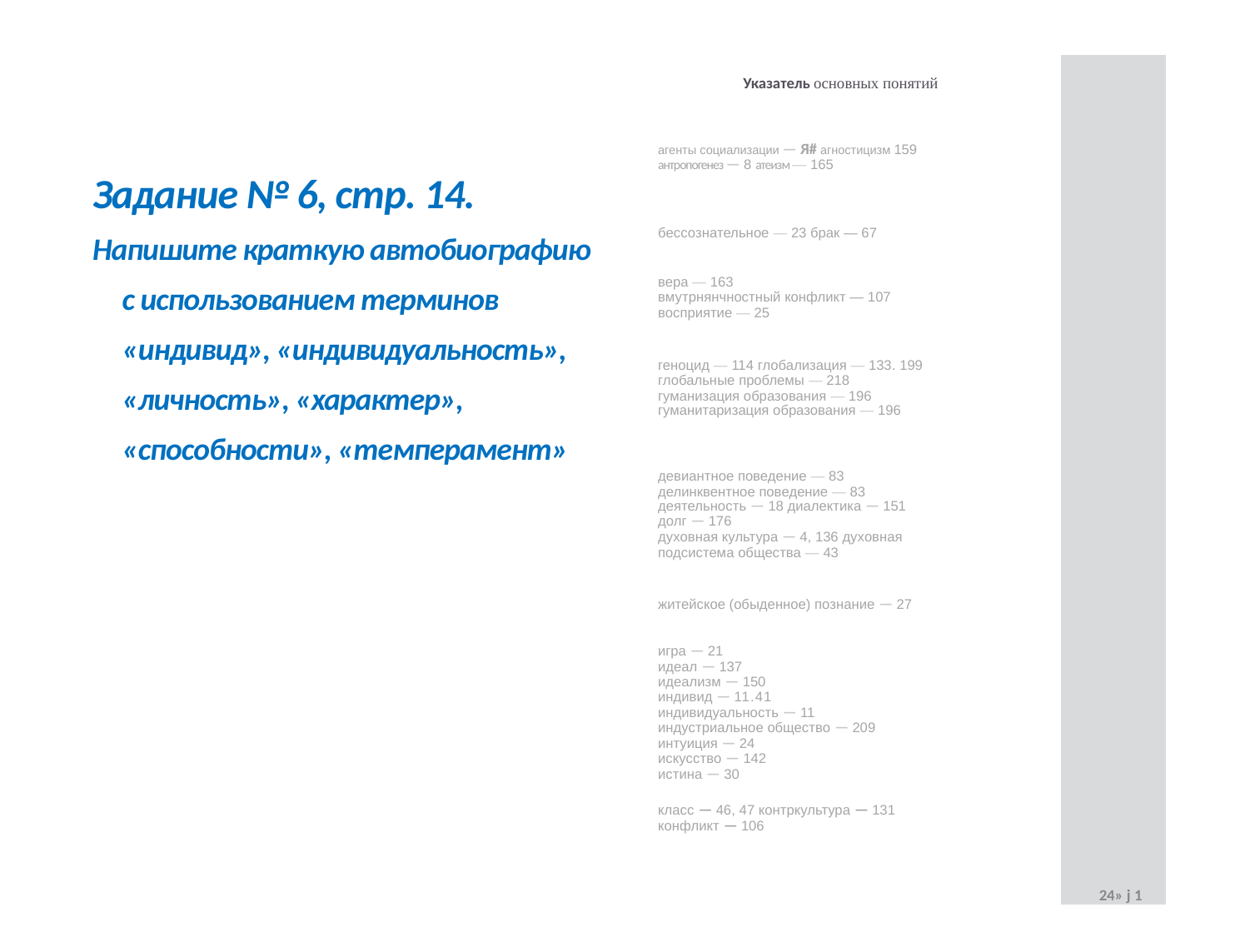

| Указатель основных понятий |  |
| --- | --- |
| агенты социализации — Я# агностицизм 159 антропогенез — 8 атеизм — 165 |  |
| бессознательное — 23 брак — 67 |  |
| вера — 163 вмутрнянчностный конфликт — 107 восприятие — 25 |  |
| геноцид — 114 глобализация — 133. 199 глобальные проблемы — 218 гуманизация образования — 196 гуманитаризация образования — 196 |  |
| девиантное поведение — 83 делинквентное поведение — 83 деятельность — 18 диалектика — 151 долг — 176 духовная культура — 4, 136 духовная подсистема общества — 43 |  |
| житейское (обыденное) познание — 27 |  |
| игра — 21 идеал — 137 идеализм — 150 индивид — 11.41 индивидуальность — 11 индустриальное общество — 209 интуиция — 24 искусство — 142 истина — 30 |  |
| класс — 46, 47 контркультура — 131 конфликт — 106 | 24» j 1 |

Задание № 6, стр. 14.
Напишите краткую автобиографию с использованием терминов «индивид», «индивидуальность», «личность», «характер», «способности», «темперамент»